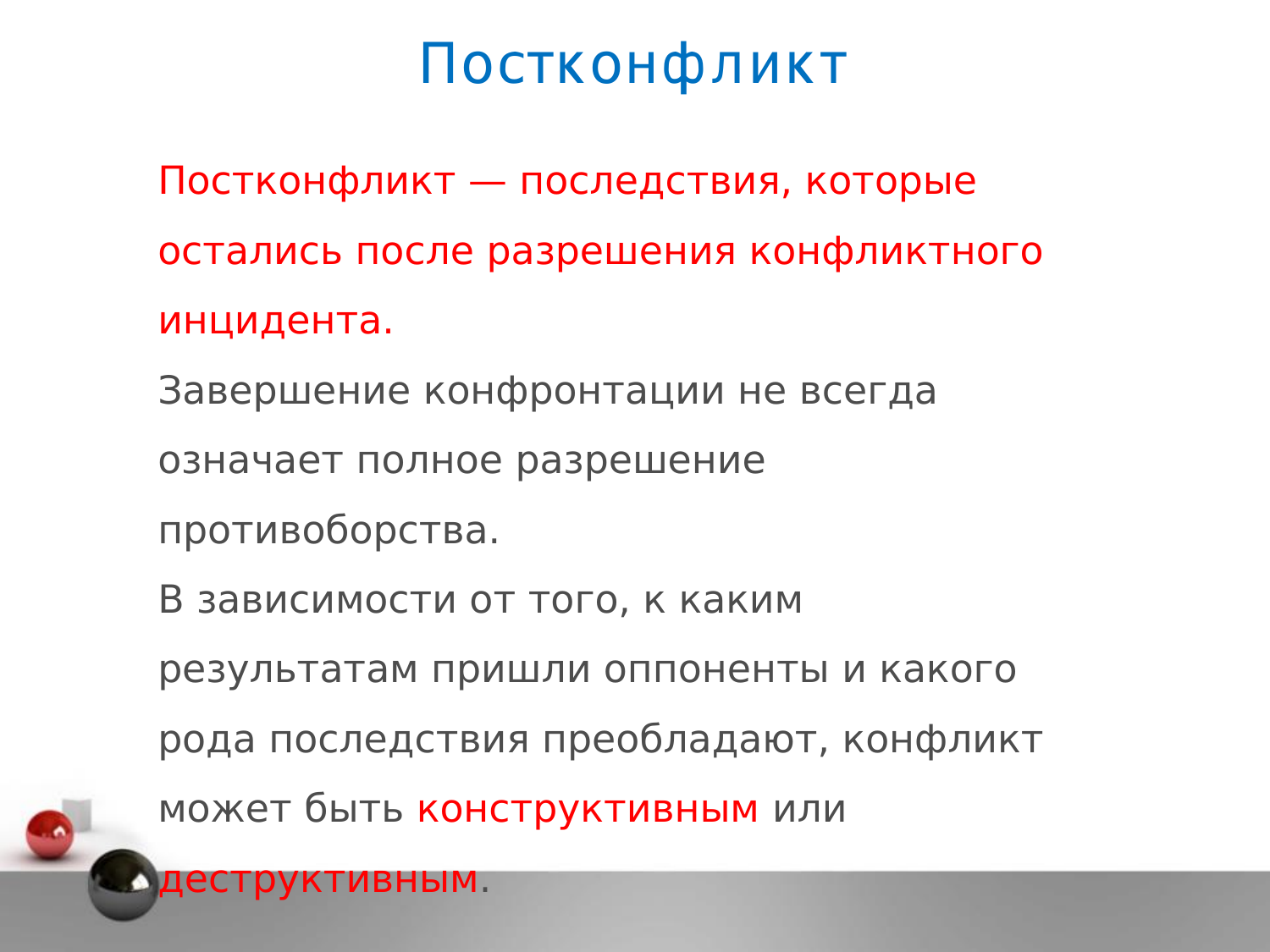

# Постконфликт
Постконфликт — последствия, которые остались после разрешения конфликтного инцидента.
Завершение конфронтации не всегда означает полное разрешение противоборства.
В зависимости от того, к каким результатам пришли оппоненты и какого рода последствия преобладают, конфликт может быть конструктивным или деструктивным.